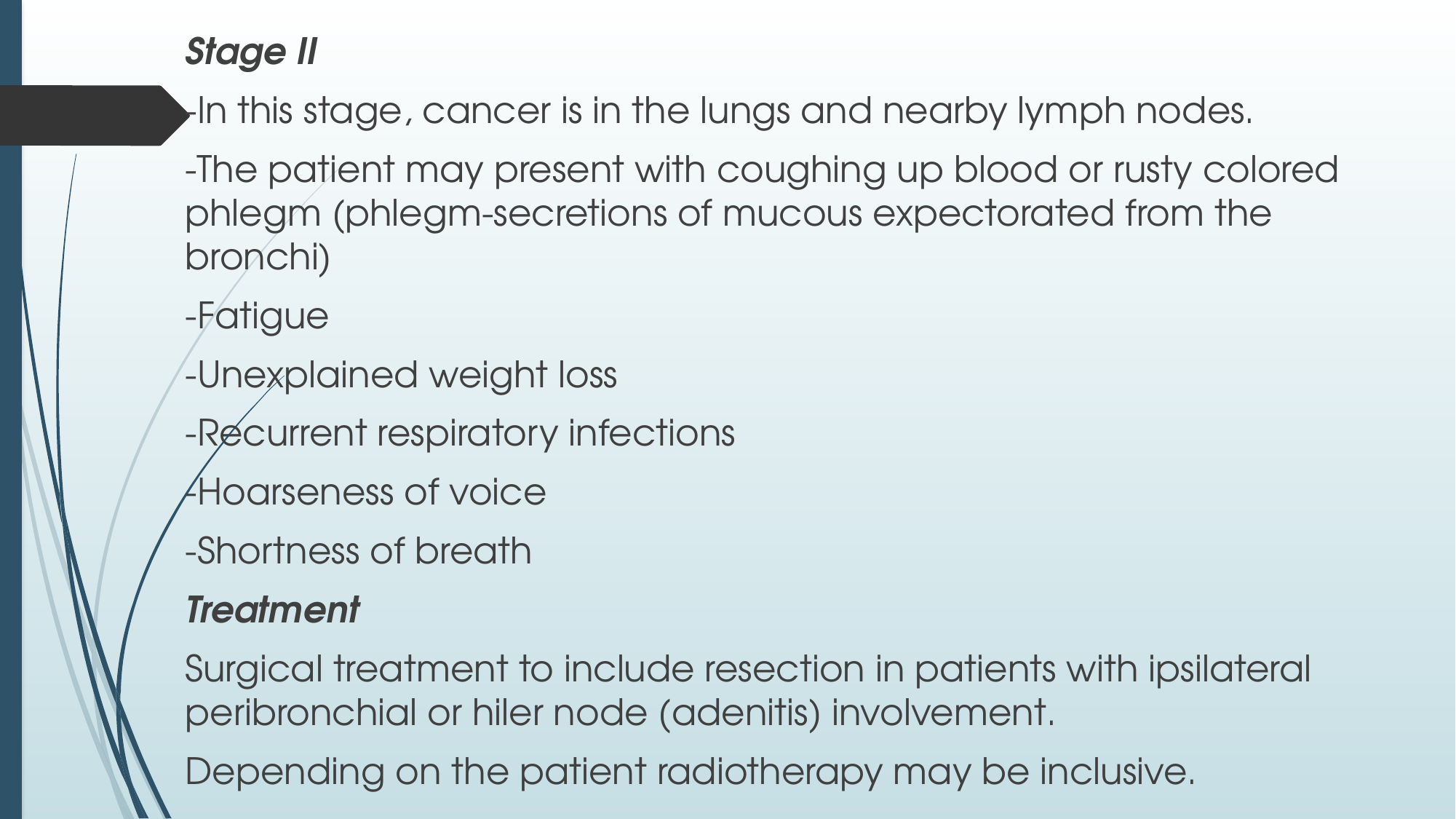

Stage II
-In this stage, cancer is in the lungs and nearby lymph nodes.
-The patient may present with coughing up blood or rusty colored phlegm (phlegm-secretions of mucous expectorated from the bronchi)
-Fatigue
-Unexplained weight loss
-Recurrent respiratory infections
-Hoarseness of voice
-Shortness of breath
Treatment
Surgical treatment to include resection in patients with ipsilateral peribronchial or hiler node (adenitis) involvement.
Depending on the patient radiotherapy may be inclusive.